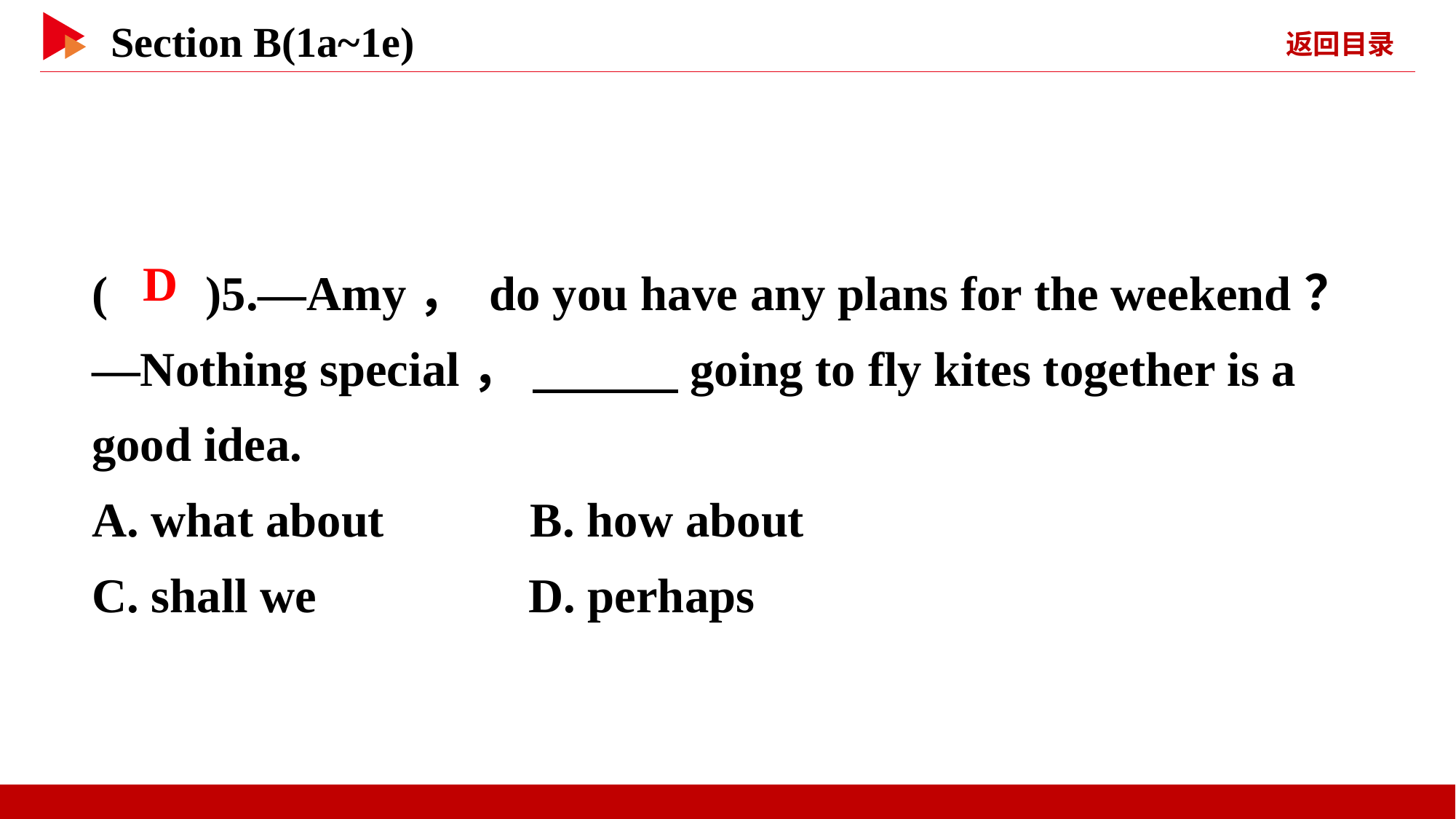

(        )5.—Amy， do you have any plans for the weekend？
—Nothing special， 　　　going to fly kites together is a good idea.
A. what about            B. how about
C. shall we             	D. perhaps
   D